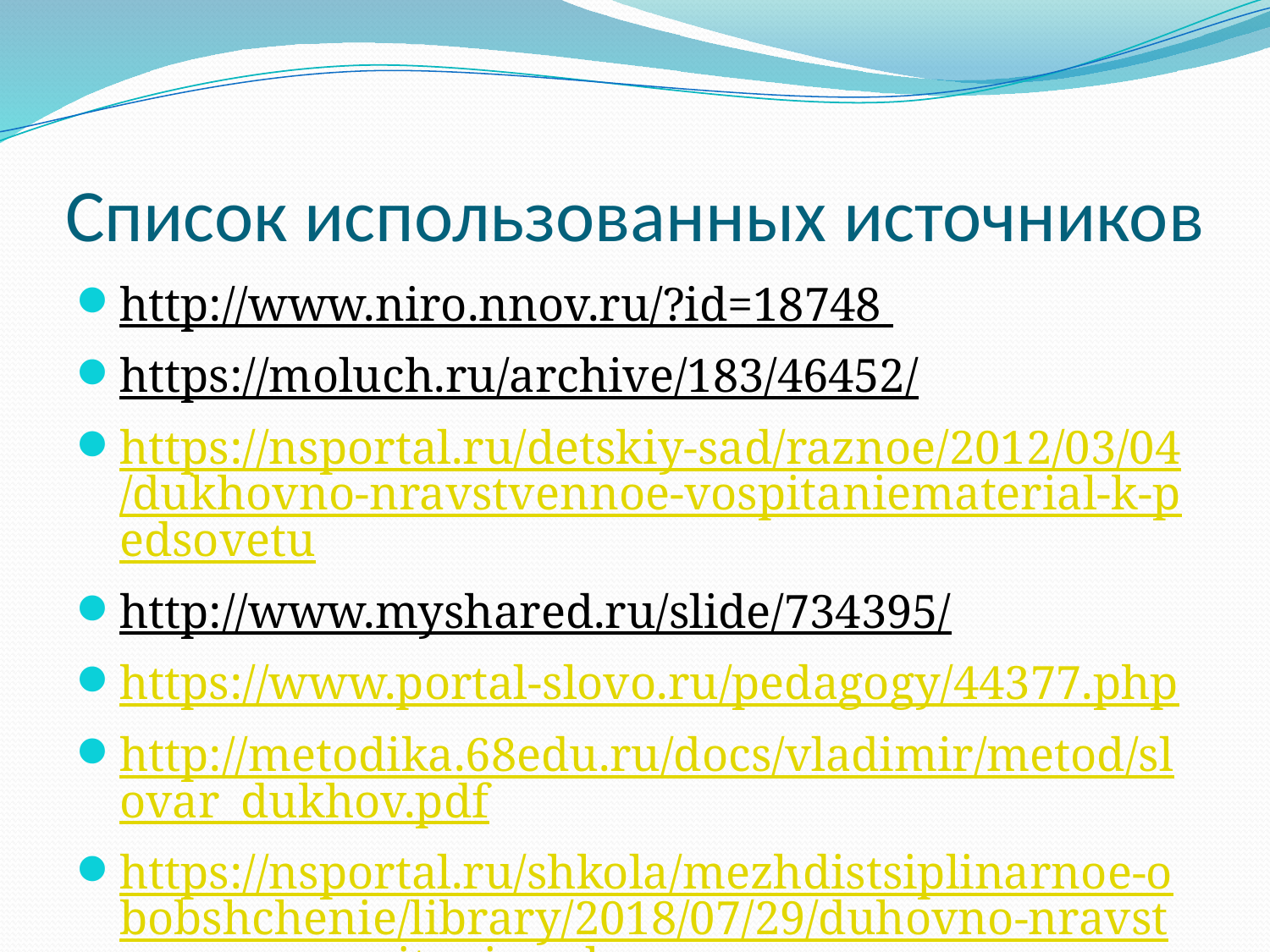

# Список использованных источников
http://www.niro.nnov.ru/?id=18748
https://moluch.ru/archive/183/46452/
https://nsportal.ru/detskiy-sad/raznoe/2012/03/04/dukhovno-nravstvennoe-vospitaniematerial-k-pedsovetu
http://www.myshared.ru/slide/734395/
https://www.portal-slovo.ru/pedagogy/44377.php
http://metodika.68edu.ru/docs/vladimir/metod/slovar_dukhov.pdf
https://nsportal.ru/shkola/mezhdistsiplinarnoe-obobshchenie/library/2018/07/29/duhovno-nravstvennoe-vospitanie-zalog